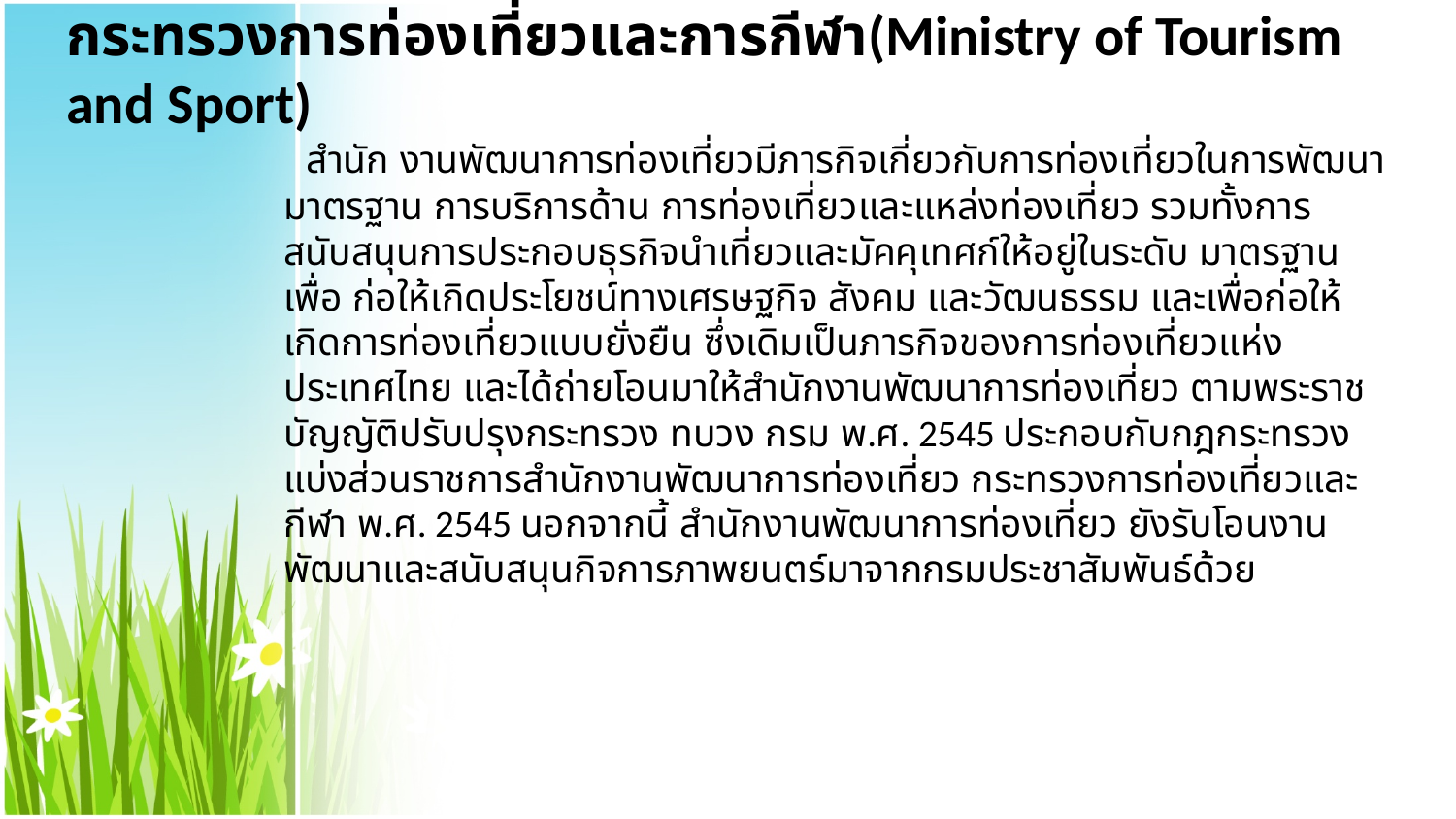

# กระทรวงการท่องเที่ยวและการกีฬา(Ministry of Tourism and Sport)
  สำนัก งานพัฒนาการท่องเที่ยวมีภารกิจเกี่ยวกับการท่องเที่ยวในการพัฒนามาตรฐาน การบริการด้าน การท่องเที่ยวและแหล่งท่องเที่ยว รวมทั้งการสนับสนุนการประกอบธุรกิจนำเที่ยวและมัคคุเทศก์ให้อยู่ในระดับ มาตรฐานเพื่อ ก่อให้เกิดประโยชน์ทางเศรษฐกิจ สังคม และวัฒนธรรม และเพื่อก่อให้เกิดการท่องเที่ยวแบบยั่งยืน ซึ่งเดิมเป็นภารกิจของการท่องเที่ยวแห่งประเทศไทย และได้ถ่ายโอนมาให้สำนักงานพัฒนาการท่องเที่ยว ตามพระราชบัญญัติปรับปรุงกระทรวง ทบวง กรม พ.ศ. 2545 ประกอบกับกฎกระทรวงแบ่งส่วนราชการสำนักงานพัฒนาการท่องเที่ยว กระทรวงการท่องเที่ยวและกีฬา พ.ศ. 2545 นอกจากนี้ สำนักงานพัฒนาการท่องเที่ยว ยังรับโอนงานพัฒนาและสนับสนุนกิจการภาพยนตร์มาจากกรมประชาสัมพันธ์ด้วย